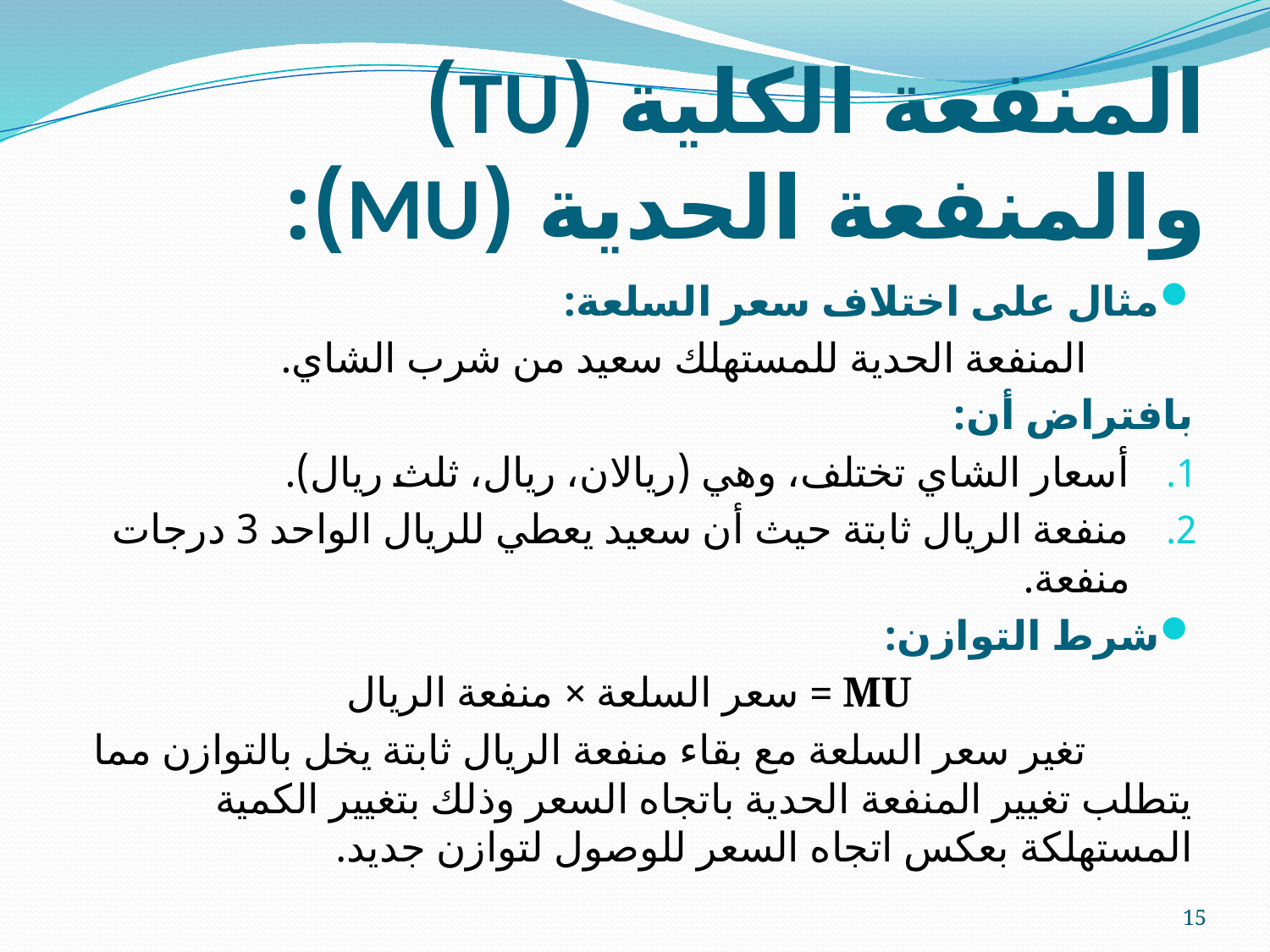

# المنفعة الكلية (TU) والمنفعة الحدية (MU):
مثال على اختلاف سعر السلعة:
          المنفعة الحدية للمستهلك سعيد من شرب الشاي.
بافتراض أن:
أسعار الشاي تختلف، وهي (ريالان، ريال، ثلث ريال).
منفعة الريال ثابتة حيث أن سعيد يعطي للريال الواحد 3 درجات منفعة.
شرط التوازن:
 MU = سعر السلعة × منفعة الريال
          تغير سعر السلعة مع بقاء منفعة الريال ثابتة يخل بالتوازن مما يتطلب تغيير المنفعة الحدية باتجاه السعر وذلك بتغيير الكمية المستهلكة بعكس اتجاه السعر للوصول لتوازن جديد.
15